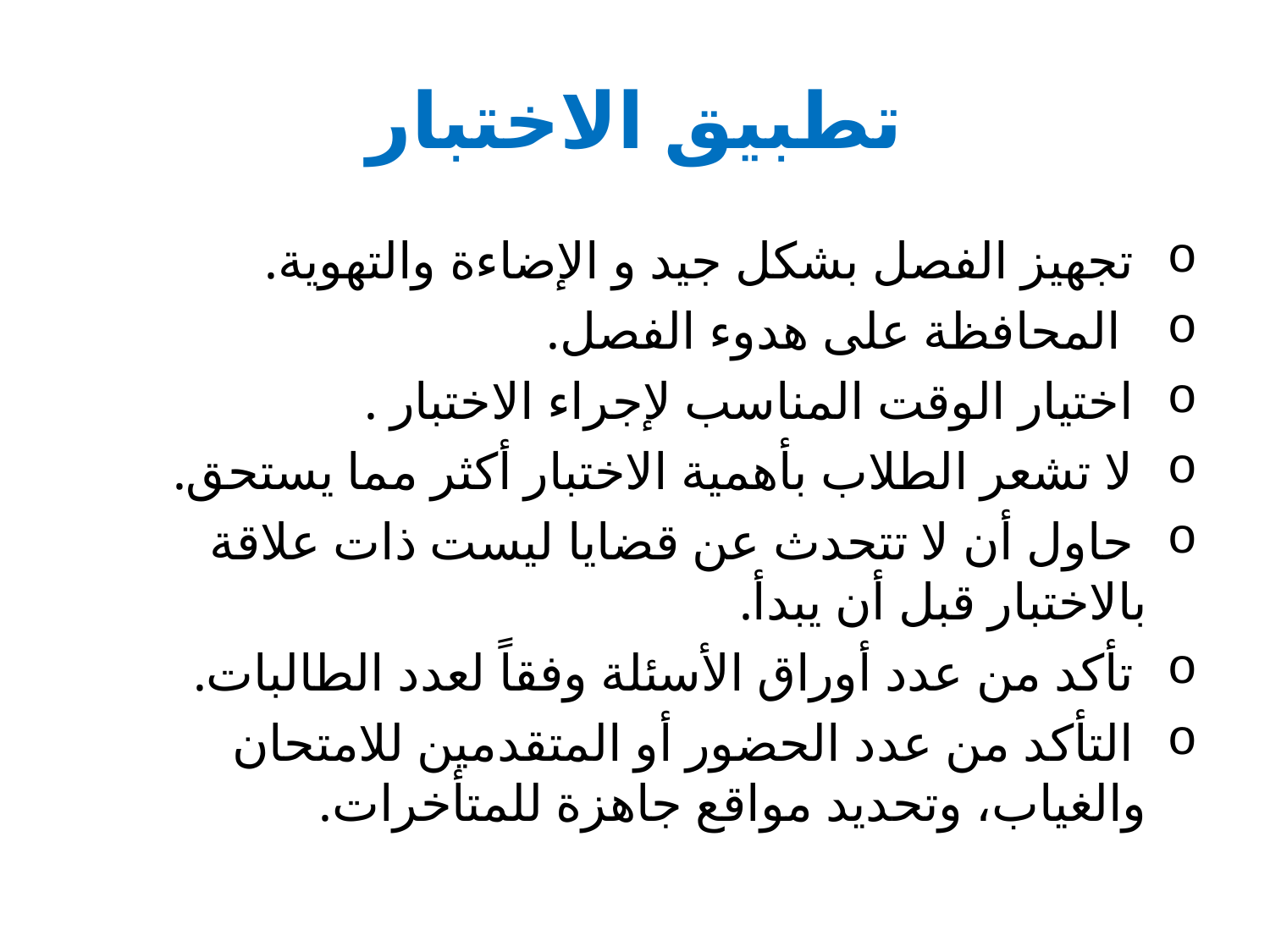

# تطبيق الاختبار
 تجهيز الفصل بشكل جيد و الإضاءة والتهوية.
  المحافظة على هدوء الفصل.
 اختيار الوقت المناسب لإجراء الاختبار .
 لا تشعر الطلاب بأهمية الاختبار أكثر مما يستحق.
 حاول أن لا تتحدث عن قضايا ليست ذات علاقة بالاختبار قبل أن يبدأ.
 تأكد من عدد أوراق الأسئلة وفقاً لعدد الطالبات.
 التأكد من عدد الحضور أو المتقدمين للامتحان والغياب، وتحديد مواقع جاهزة للمتأخرات.